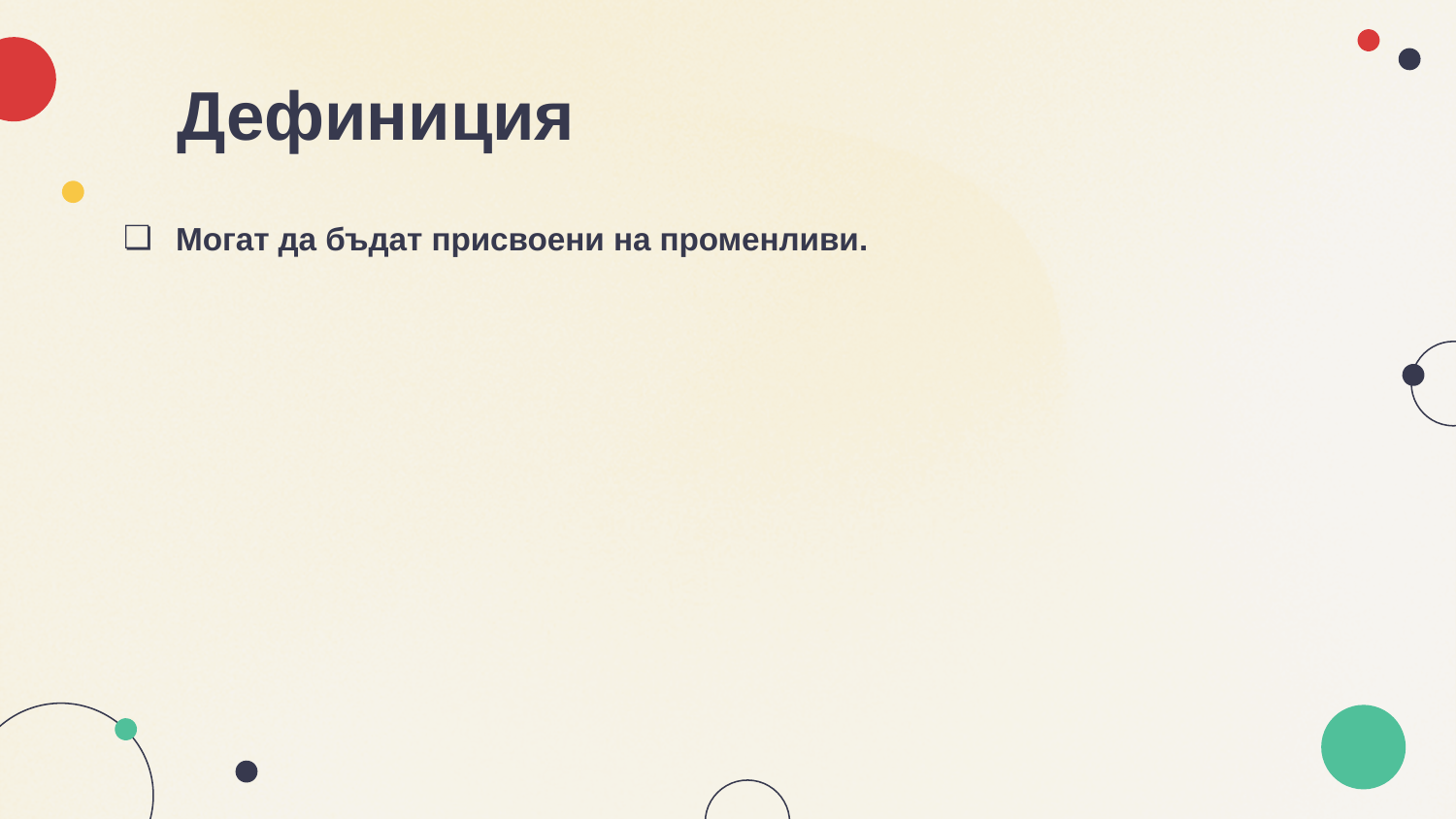

Дефиниция

Могат да бъдат присвоени на променливи.